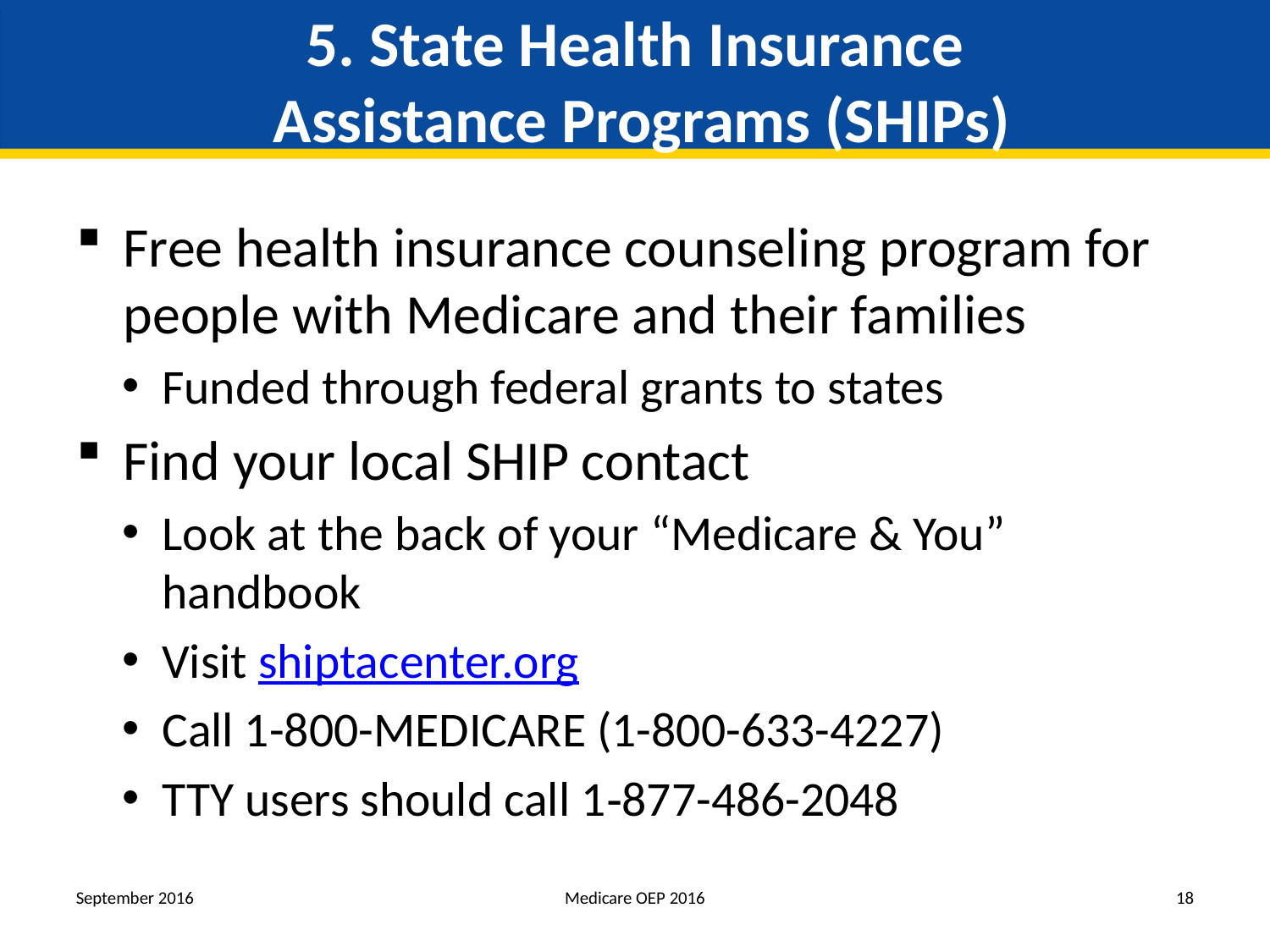

# 5. State Health Insurance Assistance Programs (SHIPs)
Free health insurance counseling program for people with Medicare and their families
Funded through federal grants to states
Find your local SHIP contact
Look at the back of your “Medicare & You” handbook
Visit shiptacenter.org
Call 1-800-MEDICARE (1-800-633-4227)
TTY users should call 1‑877-486-2048
September 2016
Medicare OEP 2016
18